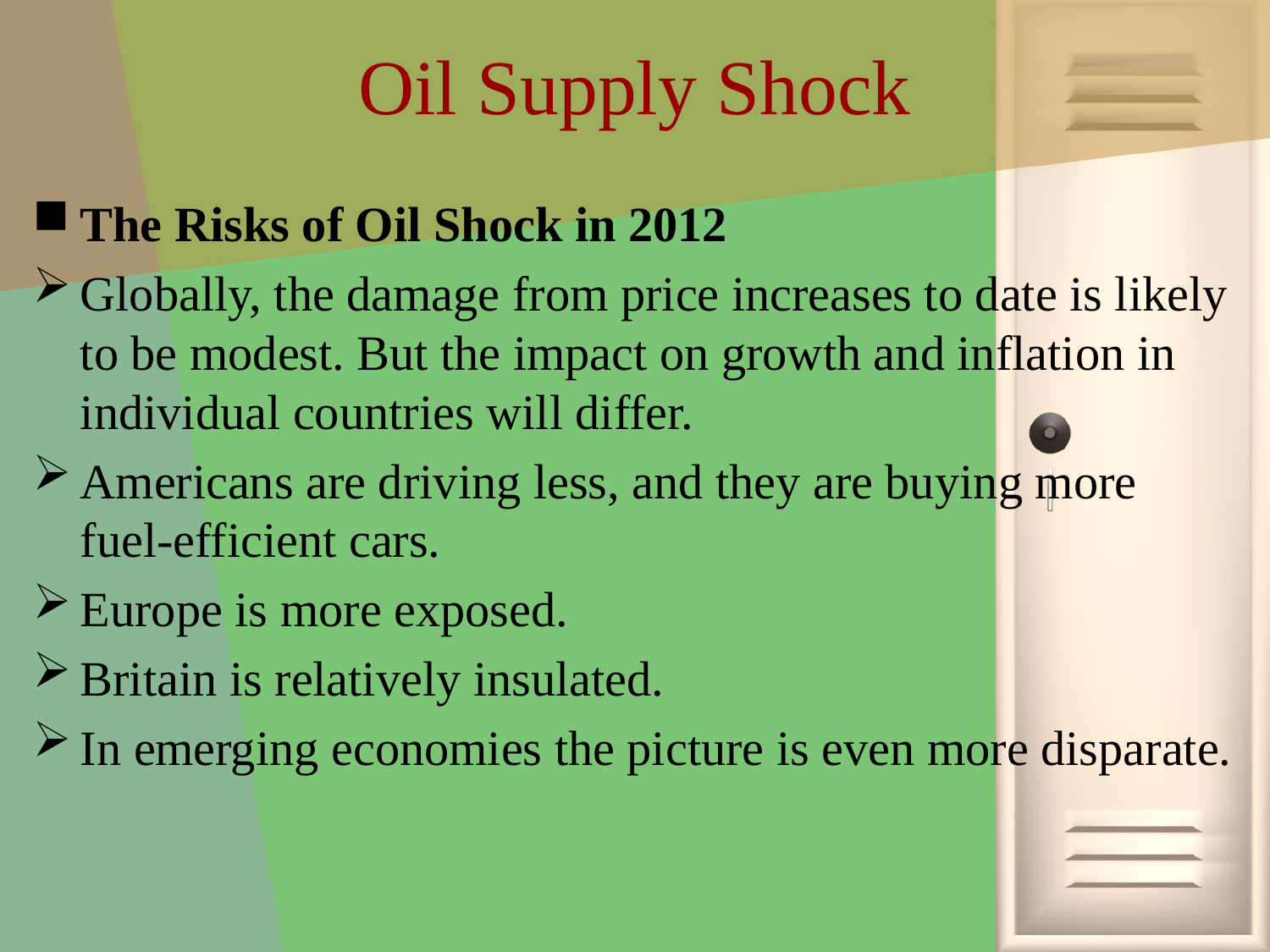

# Oil Supply Shock
The Risks of Oil Shock in 2012
Globally, the damage from price increases to date is likely to be modest. But the impact on growth and inflation in individual countries will differ.
Americans are driving less, and they are buying more fuel-efficient cars.
Europe is more exposed.
Britain is relatively insulated.
In emerging economies the picture is even more disparate.